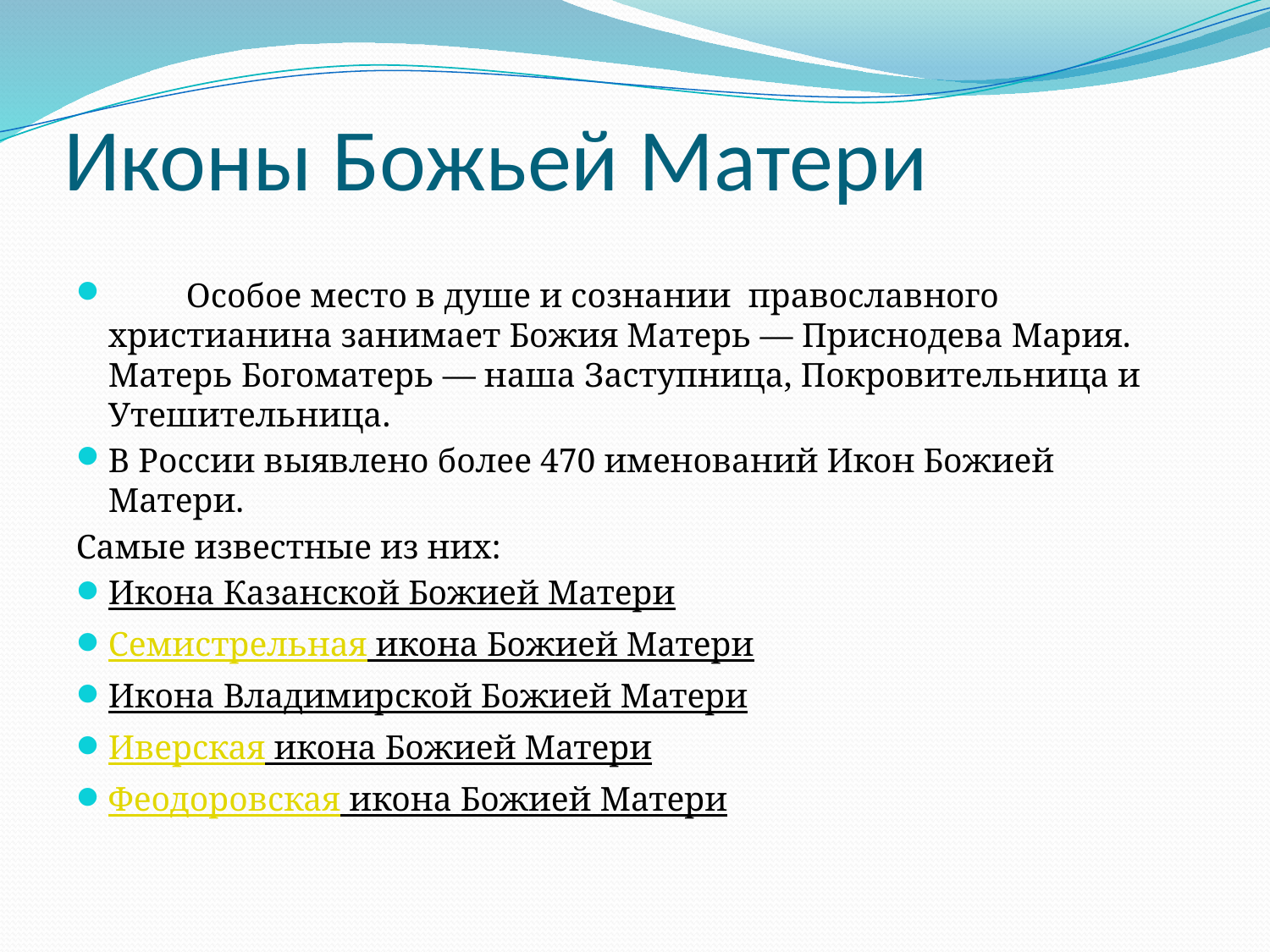

# Иконы Божьей Матери
         Особое место в душе и сознании  православного христианина занимает Божия Матерь — Приснодева Мария. Матерь Богоматерь — наша Заступница, Покровительница и Утешительница.
В России выявлено более 470 именований Икон Божией Матери.
Самые известные из них:
Икона Казанской Божией Матери
Семистрельная икона Божией Матери
Икона Владимирской Божией Матери
Иверская икона Божией Матери
Феодоровская икона Божией Матери